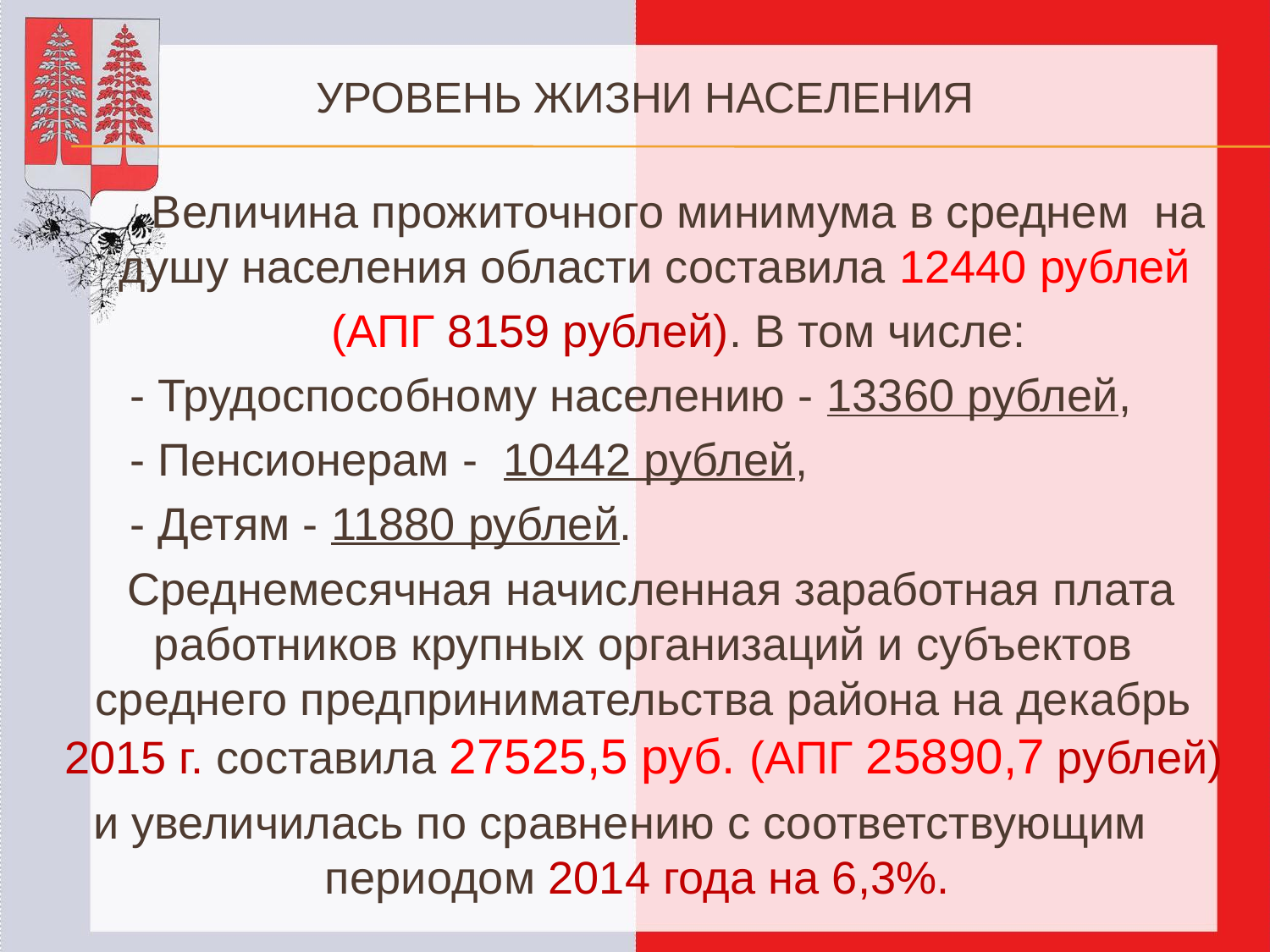

# УРОВЕНЬ ЖИЗНИ НАСЕЛЕНИЯ
Величина прожиточного минимума в среднем  на душу населения области составила 12440 рублей
 (АПГ 8159 рублей). В том числе:
- Трудоспособному населению - 13360 рублей,
- Пенсионерам -  10442 рублей,
- Детям - 11880 рублей.
     Среднемесячная начисленная заработная плата работников крупных организаций и субъектов среднего предпринимательства района на декабрь 2015 г. составила 27525,5 руб. (АПГ 25890,7 рублей)
и увеличилась по сравнению с соответствующим периодом 2014 года на 6,3%.